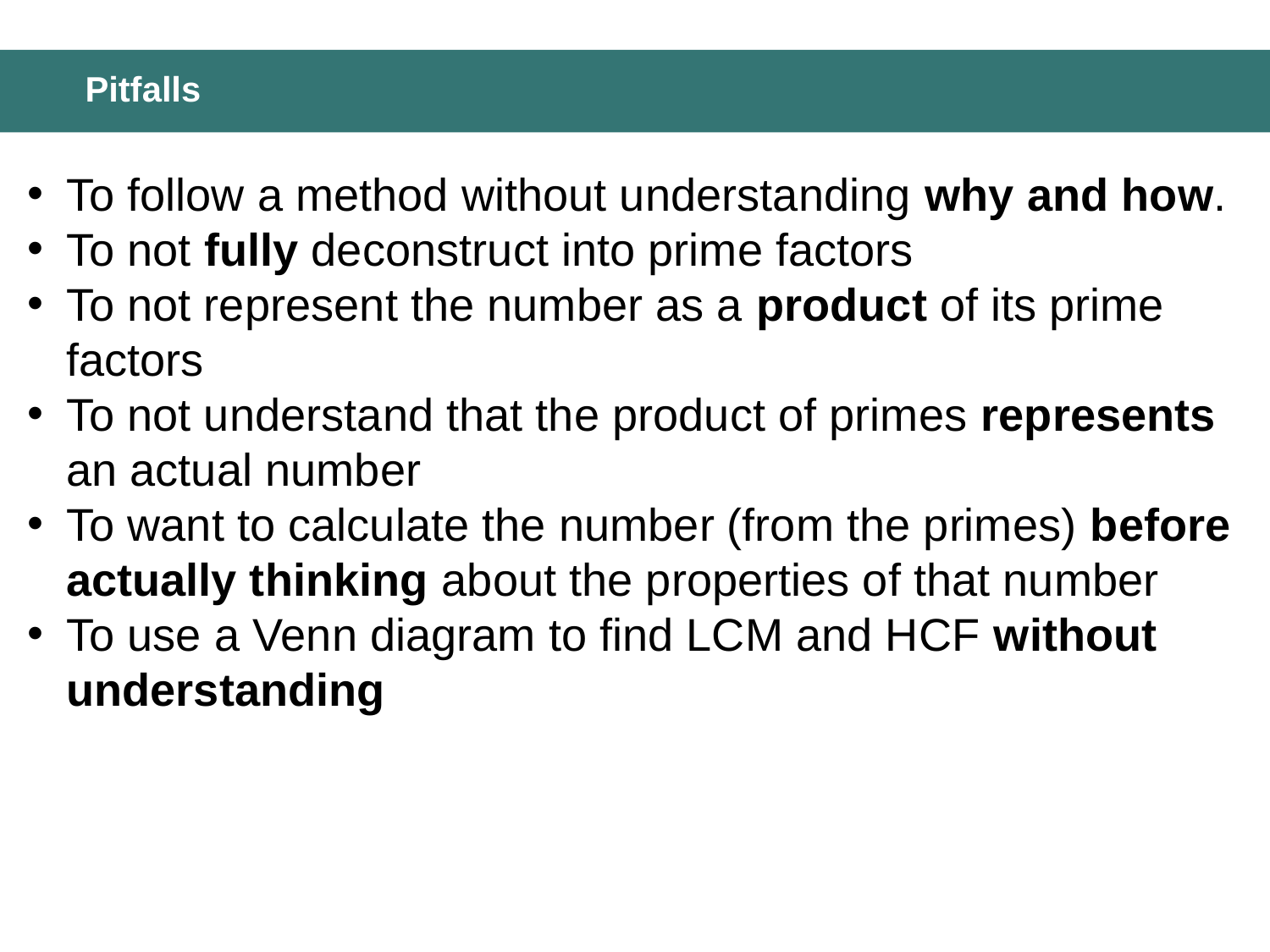

# Pitfalls
To follow a method without understanding why and how.
To not fully deconstruct into prime factors
To not represent the number as a product of its prime factors
To not understand that the product of primes represents an actual number
To want to calculate the number (from the primes) before actually thinking about the properties of that number
To use a Venn diagram to find LCM and HCF without understanding